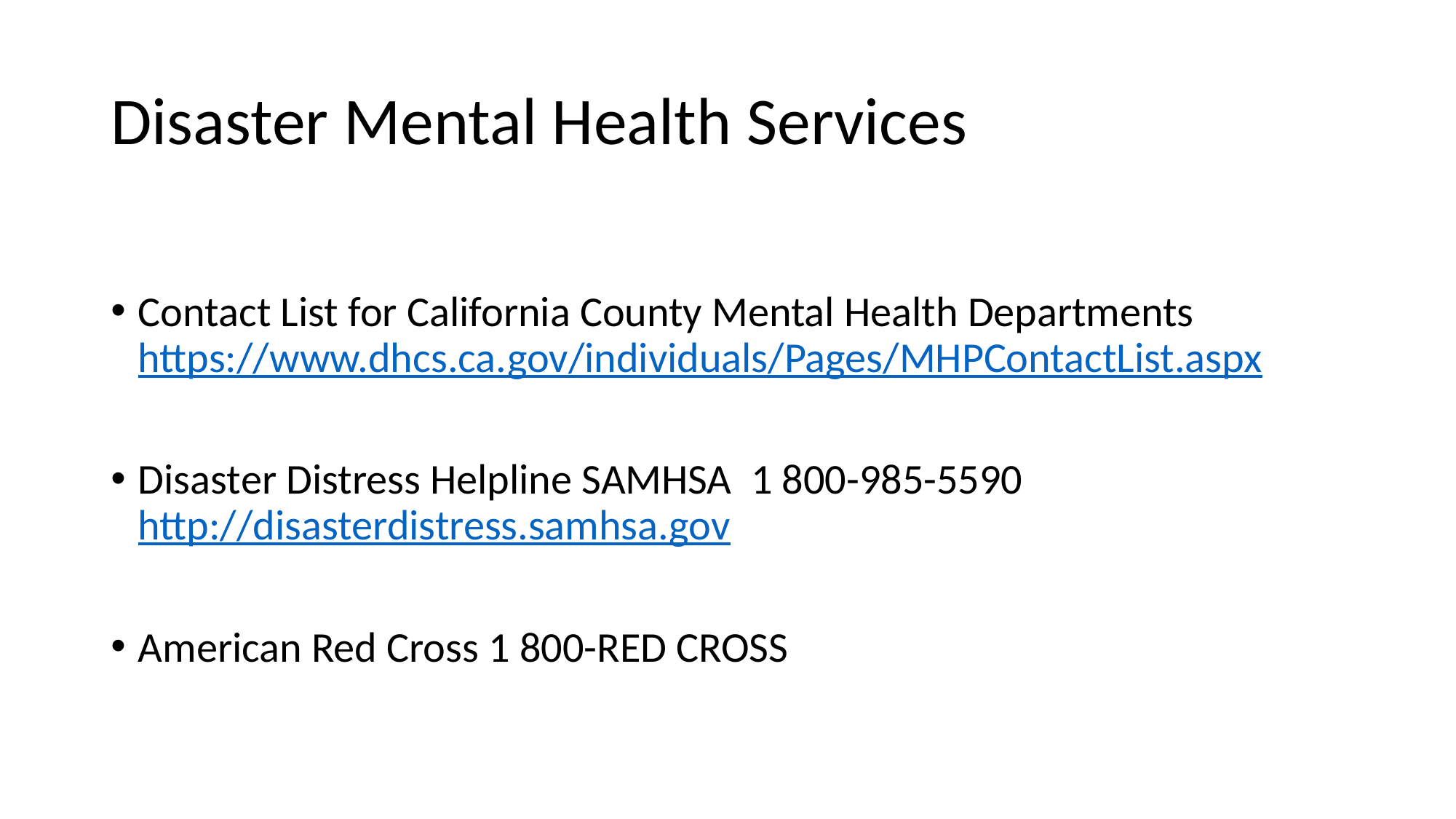

# Disaster Mental Health Services

Contact List for California County Mental Health Departments https://www.dhcs.ca.gov/individuals/Pages/MHPContactList.aspx

Disaster Distress Helpline SAMHSA  1 800-985-5590 http://disasterdistress.samhsa.gov

American Red Cross 1 800-RED CROSS